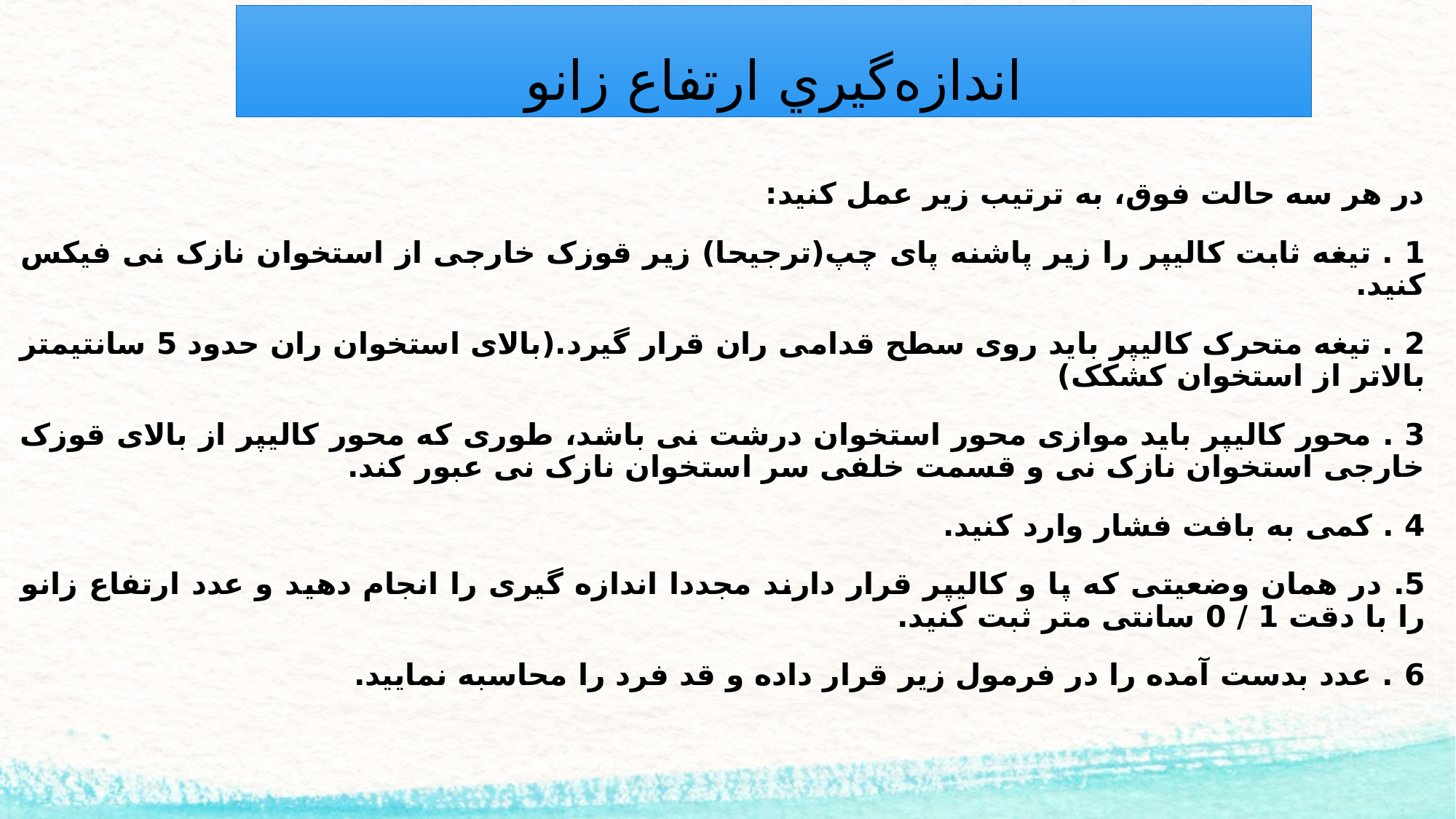

# اندازه‌گيري ارتفاع زانو
در هر سه حالت فوق، به ترتیب زیر عمل کنید:
1 . تیغه ثابت کالیپر را زیر پاشنه پای چپ(ترجیحا) زیر قوزک خارجی از استخوان نازک نی فیکس کنید.
2 . تیغه متحرک کالیپر باید روی سطح قدامی ران قرار گیرد.(بالای استخوان ران حدود 5 سانتیمتر بالاتر از استخوان کشکک)
3 . محور کالیپر باید موازی محور استخوان درشت نی باشد، طوری که محور کالیپر از بالای قوزک خارجی استخوان نازک نی و قسمت خلفی سر استخوان نازک نی عبور کند.
4 . کمی به بافت فشار وارد کنید.
5. در همان وضعیتی که پا و کالیپر قرار دارند مجددا اندازه گیری را انجام دهید و عدد ارتفاع زانو را با دقت 1 / 0 سانتی متر ثبت کنید.
6 . عدد بدست آمده را در فرمول زیر قرار داده و قد فرد را محاسبه نمایید.